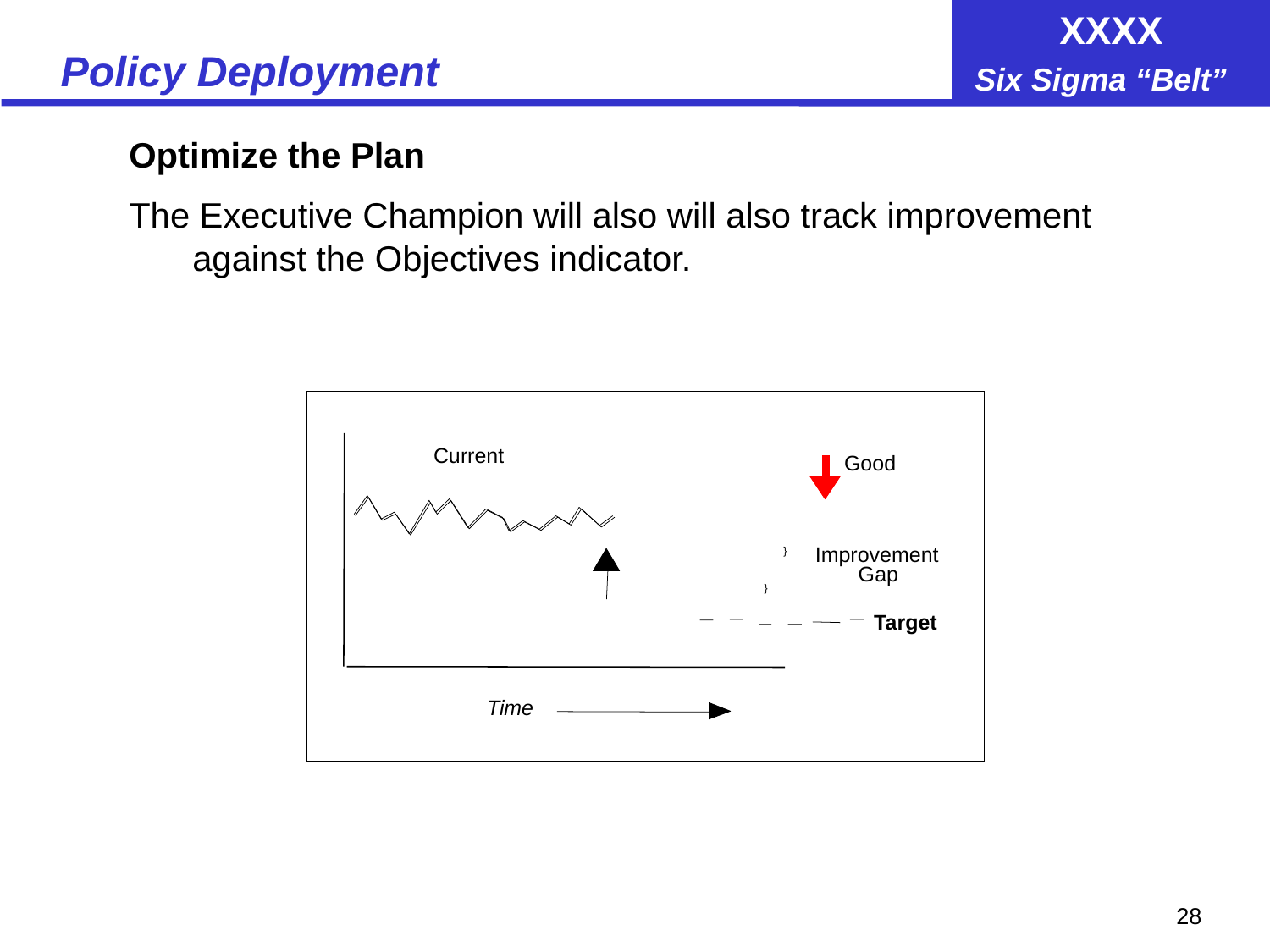

# Policy Deployment
Optimize the Plan
The Executive Champion will also will also track improvement against the Objectives indicator.

Current
Good

Improvement
}

Gap

}

Target

Time